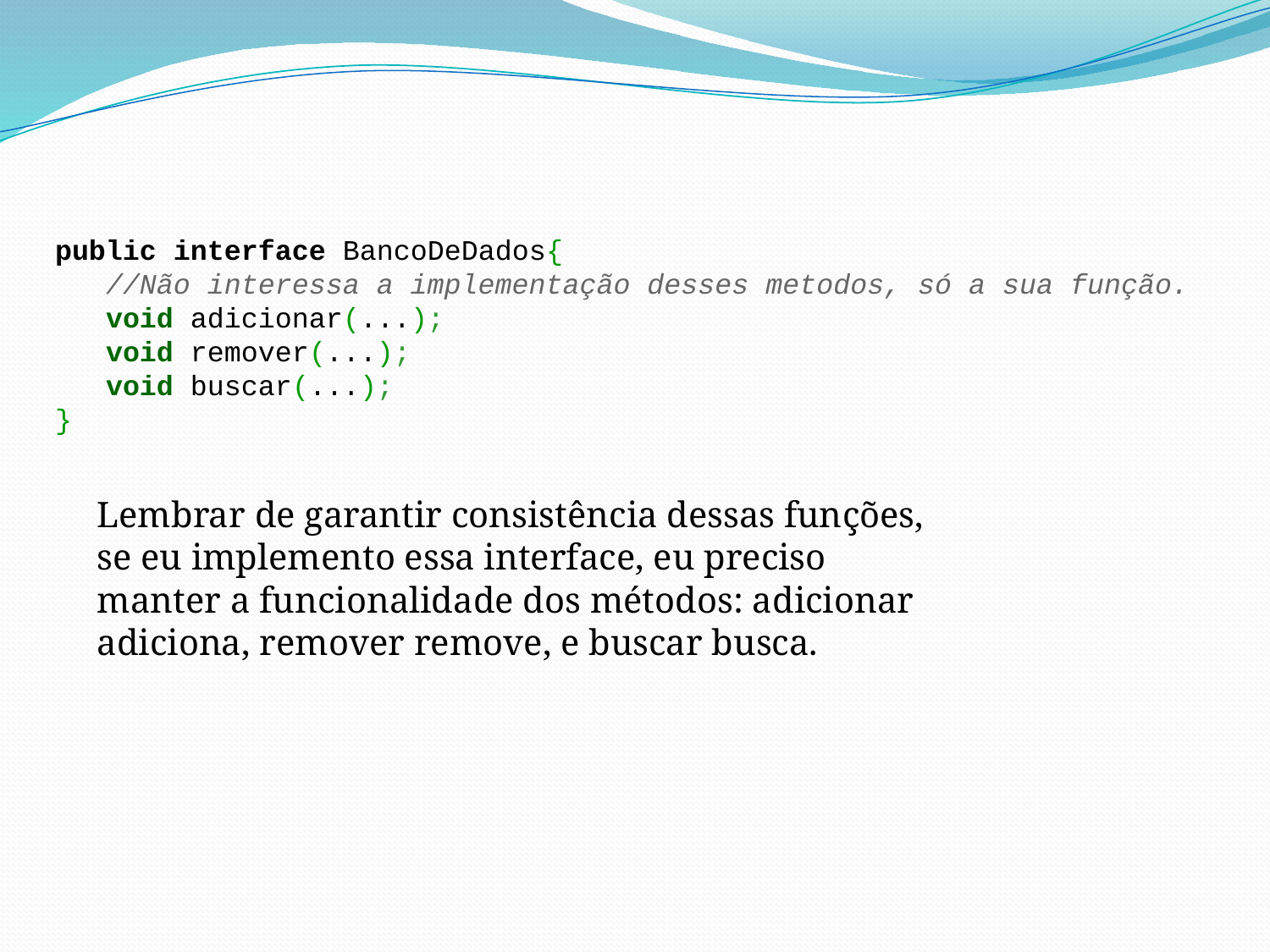

public interface BancoDeDados{
   //Não interessa a implementação desses metodos, só a sua função.
   void adicionar(...);
   void remover(...);
   void buscar(...);
}
Lembrar de garantir consistência dessas funções, se eu implemento essa interface, eu preciso manter a funcionalidade dos métodos: adicionar adiciona, remover remove, e buscar busca.